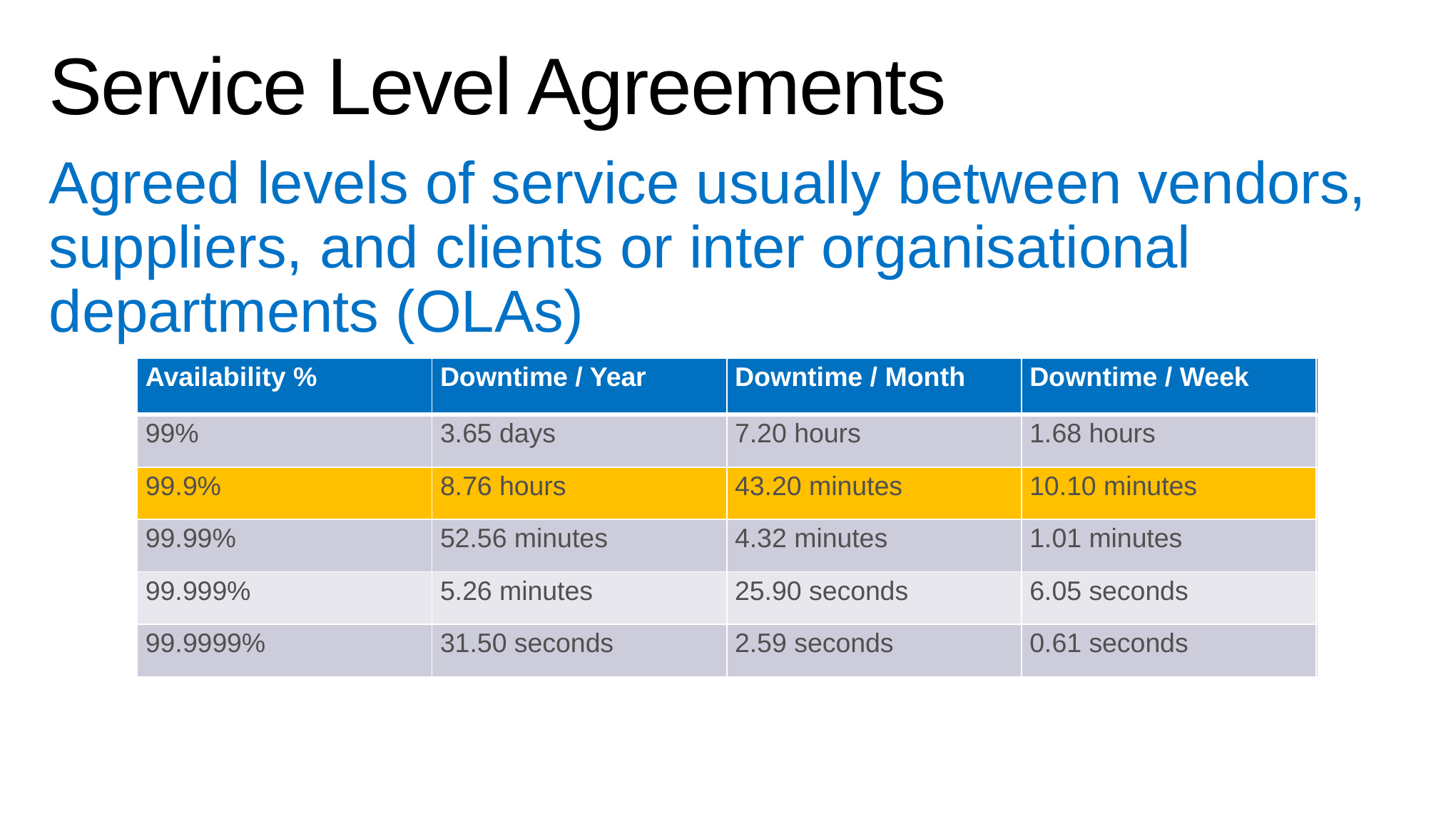

# Service Level Agreements
Agreed levels of service usually between vendors, suppliers, and clients or inter organisational departments (OLAs)
| Availability % | Downtime / Year | Downtime / Month | Downtime / Week |
| --- | --- | --- | --- |
| 99% | 3.65 days | 7.20 hours | 1.68 hours |
| 99.9% | 8.76 hours | 43.20 minutes | 10.10 minutes |
| 99.99% | 52.56 minutes | 4.32 minutes | 1.01 minutes |
| 99.999% | 5.26 minutes | 25.90 seconds | 6.05 seconds |
| 99.9999% | 31.50 seconds | 2.59 seconds | 0.61 seconds |
| Availability % | Downtime / Year | Downtime / Month | Downtime / Week |
| --- | --- | --- | --- |
| 99% | 3.65 days | 7.20 hours | 1.68 hours |
| 99.9% | 8.76 hours | 43.20 minutes | 10.10 minutes |
| 99.99% | 52.56 minutes | 4.32 minutes | 1.01 minutes |
| 99.999% | 5.26 minutes | 25.90 seconds | 6.05 seconds |
| 99.9999% | 31.50 seconds | 2.59 seconds | 0.61 seconds |